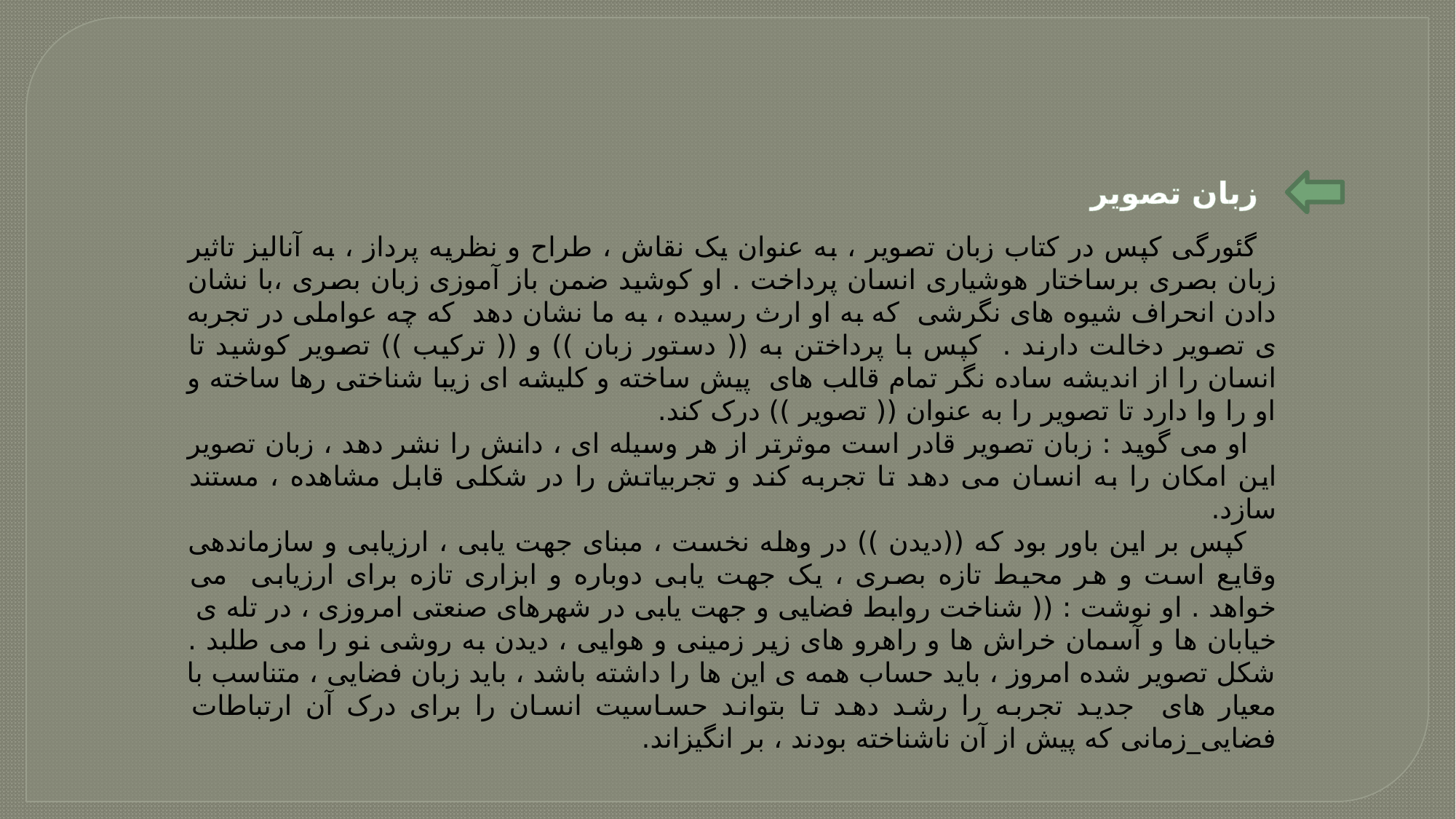

زبان تصویر

  گئورگی کپس در کتاب زبان تصویر ، به عنوان یک نقاش ، طراح و نظریه پرداز ، به آنالیز تاثیر زبان بصری برساختار هوشیاری انسان پرداخت . او کوشید ضمن باز آموزی زبان بصری ،با نشان دادن انحراف شیوه های نگرشی  که به او ارث رسیده ، به ما نشان دهد  که چه عواملی در تجربه ی تصویر دخالت دارند .  کپس با پرداختن به (( دستور زبان )) و (( ترکیب )) تصویر کوشید تا انسان را از اندیشه ساده نگر تمام قالب های  پیش ساخته و کلیشه ای زیبا شناختی رها ساخته و او را وا دارد تا تصویر را به عنوان (( تصویر )) درک کند.
   او می گوید : زبان تصویر قادر است موثرتر از هر وسیله ای ، دانش را نشر دهد ، زبان تصویر این امکان را به انسان می دهد تا تجربه کند و تجربیاتش را در شکلی قابل مشاهده ، مستند سازد.
   کپس بر این باور بود که ((دیدن )) در وهله نخست ، مبنای جهت یابی ، ارزیابی و سازماندهی وقایع است و هر محیط تازه بصری ، یک جهت یابی دوباره و ابزاری تازه برای ارزیابی  می خواهد . او نوشت : (( شناخت روابط فضایی و جهت یابی در شهرهای صنعتی امروزی ، در تله ی  خیابان ها و آسمان خراش ها و راهرو های زیر زمینی و هوایی ، دیدن به روشی نو را می طلبد . شکل تصویر شده امروز ، باید حساب همه ی این ها را داشته باشد ، باید زبان فضایی ، متناسب با معیار های  جدید تجربه را رشد دهد تا بتواند حساسیت انسان را برای درک آن ارتباطات فضایی_زمانی که پیش از آن ناشناخته بودند ، بر انگیزاند.